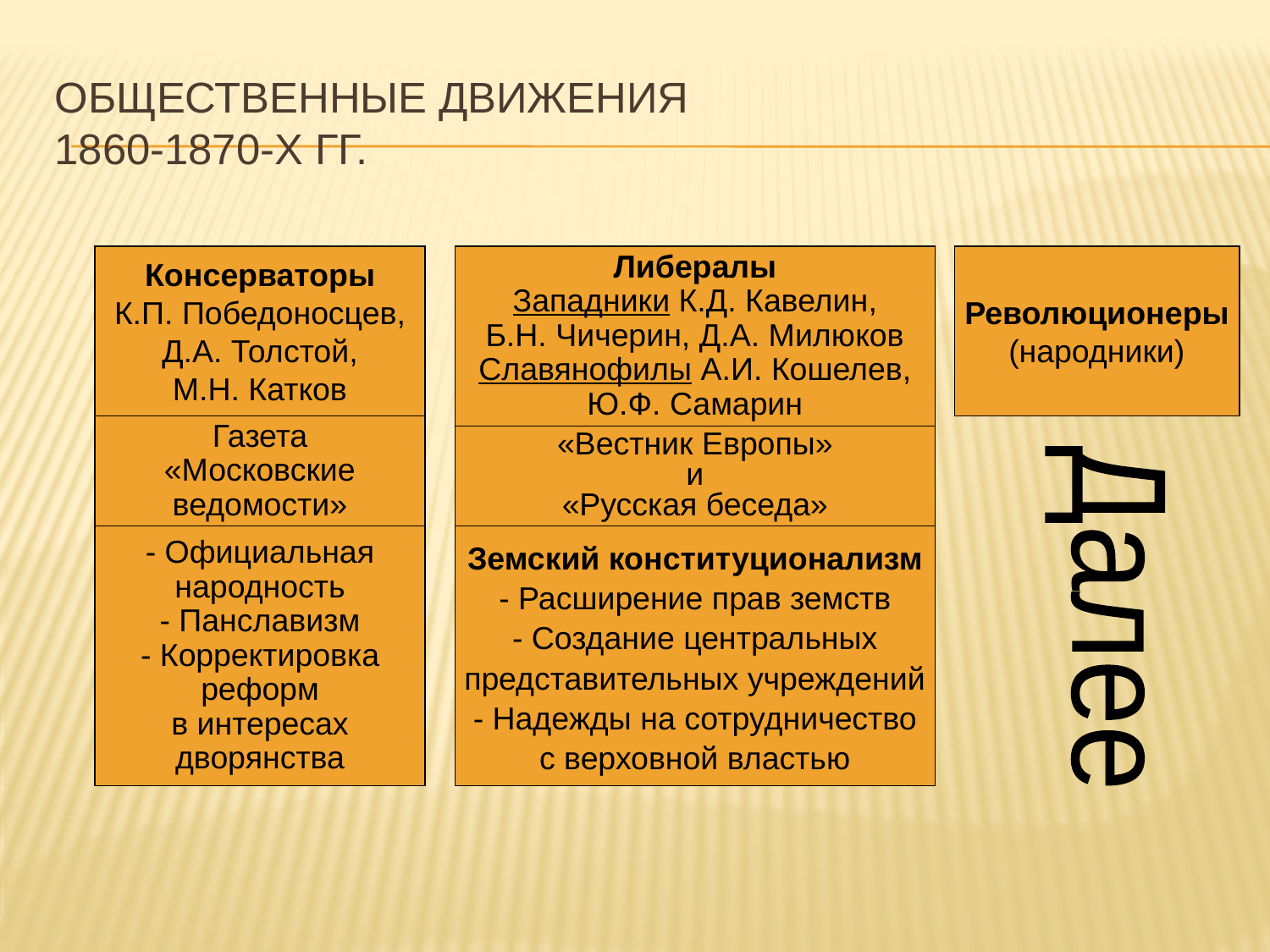

# Общественные движения 1860-1870-х гг.
Консерваторы
К.П. Победоносцев,
Д.А. Толстой,
М.Н. Катков
Либералы
Западники К.Д. Кавелин,
Б.Н. Чичерин, Д.А. Милюков
Славянофилы А.И. Кошелев,
Ю.Ф. Самарин
Революционеры
(народники)
Газета
«Московские
ведомости»
«Вестник Европы»
и
«Русская беседа»
- Официальная
народность
- Панславизм
- Корректировка
реформ
в интересах
дворянства
Земский конституционализм
- Расширение прав земств
- Создание центральных
представительных учреждений
- Надежды на сотрудничество
с верховной властью
Далее